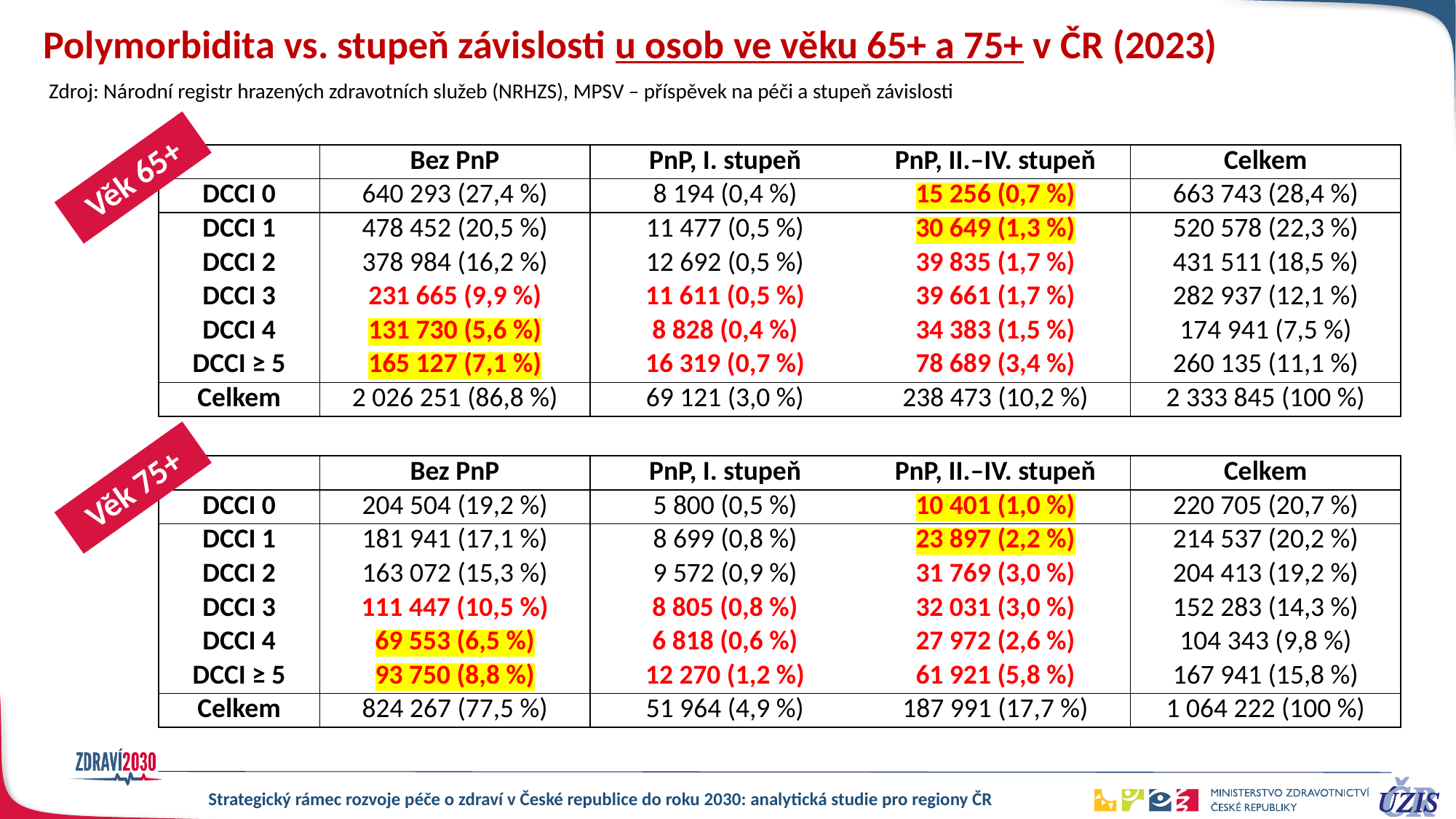

# Polymorbidita vs. stupeň závislosti u osob ve věku 65+ a 75+ v ČR (2023)
Zdroj: Národní registr hrazených zdravotních služeb (NRHZS), MPSV – příspěvek na péči a stupeň závislosti
|  | Bez PnP | PnP, I. stupeň | PnP, II.–IV. stupeň | Celkem |
| --- | --- | --- | --- | --- |
| DCCI 0 | 640 293 (27,4 %) | 8 194 (0,4 %) | 15 256 (0,7 %) | 663 743 (28,4 %) |
| DCCI 1 | 478 452 (20,5 %) | 11 477 (0,5 %) | 30 649 (1,3 %) | 520 578 (22,3 %) |
| DCCI 2 | 378 984 (16,2 %) | 12 692 (0,5 %) | 39 835 (1,7 %) | 431 511 (18,5 %) |
| DCCI 3 | 231 665 (9,9 %) | 11 611 (0,5 %) | 39 661 (1,7 %) | 282 937 (12,1 %) |
| DCCI 4 | 131 730 (5,6 %) | 8 828 (0,4 %) | 34 383 (1,5 %) | 174 941 (7,5 %) |
| DCCI ≥ 5 | 165 127 (7,1 %) | 16 319 (0,7 %) | 78 689 (3,4 %) | 260 135 (11,1 %) |
| Celkem | 2 026 251 (86,8 %) | 69 121 (3,0 %) | 238 473 (10,2 %) | 2 333 845 (100 %) |
Věk 65+
|  | Bez PnP | PnP, I. stupeň | PnP, II.–IV. stupeň | Celkem |
| --- | --- | --- | --- | --- |
| DCCI 0 | 204 504 (19,2 %) | 5 800 (0,5 %) | 10 401 (1,0 %) | 220 705 (20,7 %) |
| DCCI 1 | 181 941 (17,1 %) | 8 699 (0,8 %) | 23 897 (2,2 %) | 214 537 (20,2 %) |
| DCCI 2 | 163 072 (15,3 %) | 9 572 (0,9 %) | 31 769 (3,0 %) | 204 413 (19,2 %) |
| DCCI 3 | 111 447 (10,5 %) | 8 805 (0,8 %) | 32 031 (3,0 %) | 152 283 (14,3 %) |
| DCCI 4 | 69 553 (6,5 %) | 6 818 (0,6 %) | 27 972 (2,6 %) | 104 343 (9,8 %) |
| DCCI ≥ 5 | 93 750 (8,8 %) | 12 270 (1,2 %) | 61 921 (5,8 %) | 167 941 (15,8 %) |
| Celkem | 824 267 (77,5 %) | 51 964 (4,9 %) | 187 991 (17,7 %) | 1 064 222 (100 %) |
Věk 75+